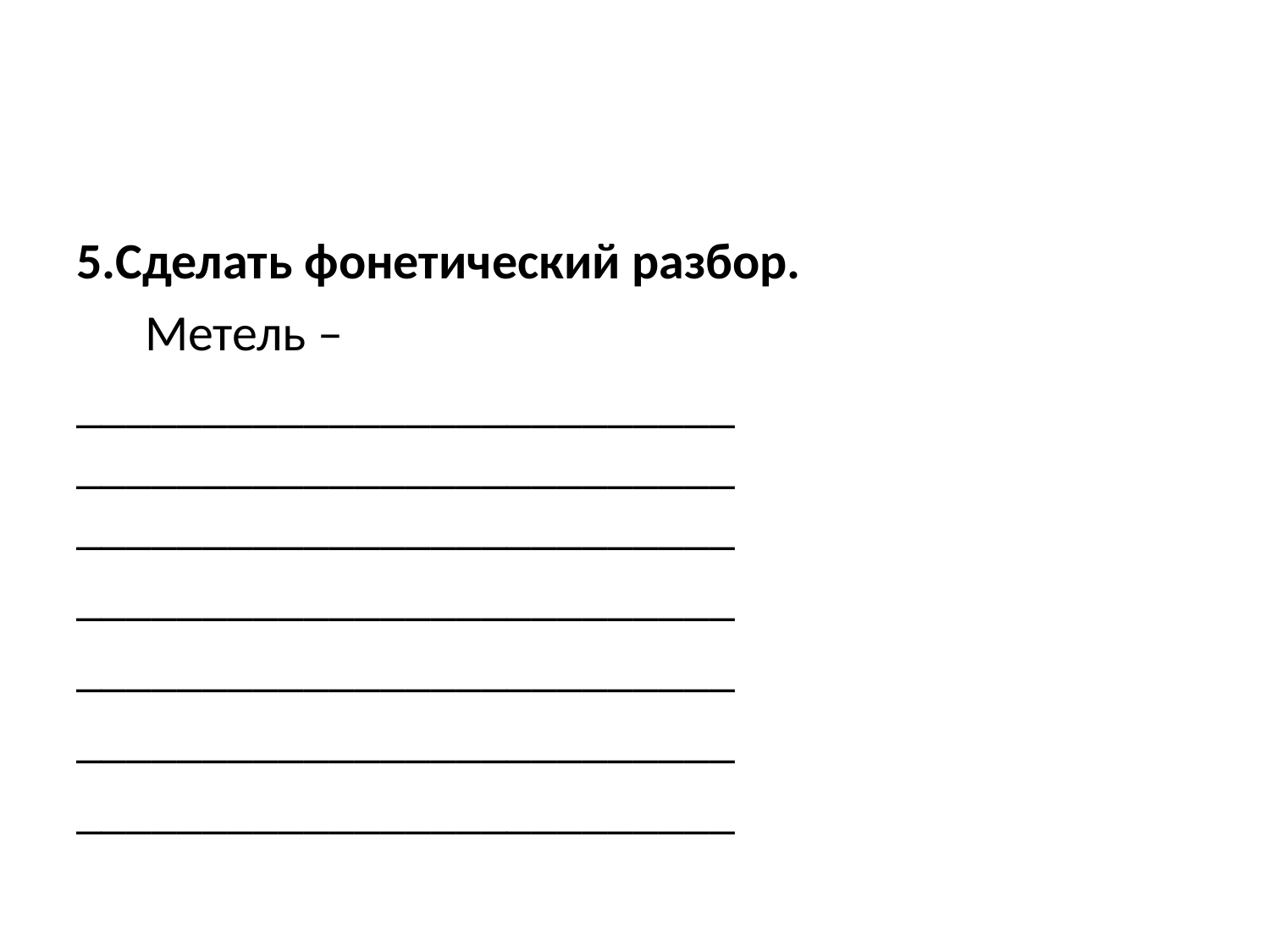

#
5.Сделать фонетический разбор.
      Метель –
__________________________
__________________________
__________________________
__________________________
__________________________
__________________________
__________________________